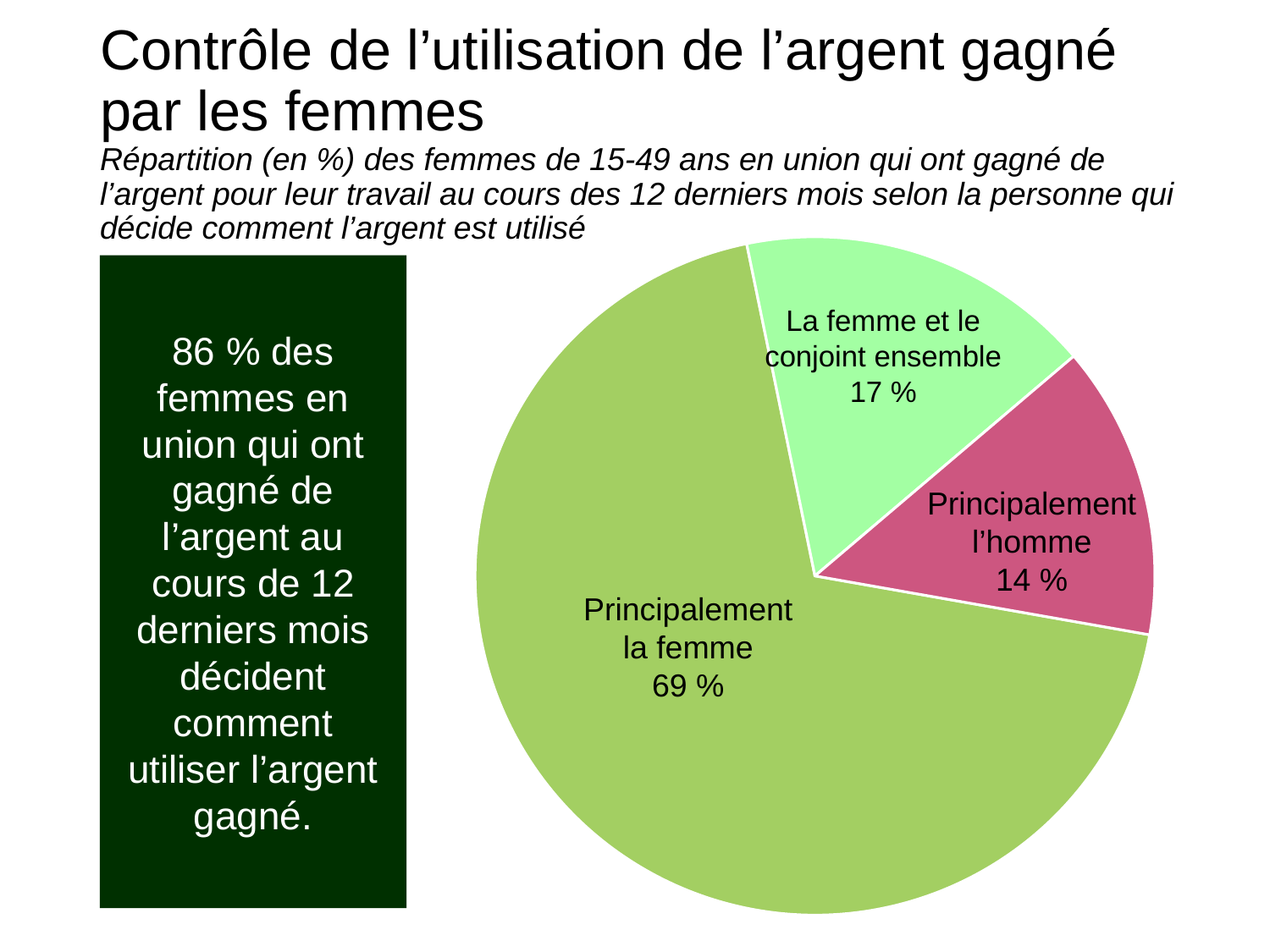

# Contrôle de l’utilisation de l’argent gagné par les femmes
Répartition (en %) des femmes de 15-49 ans en union qui ont gagné de l’argent pour leur travail au cours des 12 derniers mois selon la personne qui décide comment l’argent est utilisé

### Chart

| Category | Sales |
|---|---|
| Principalement la femme | 69.0 |
| La femme et le conjoint ensemble | 17.0 |
| Principalement le conjoint | 14.0 |
86 % des femmes en union qui ont gagné de l’argent au cours de 12 derniers mois décident comment utiliser l’argent gagné.
La femme et le conjoint ensemble
17 %
Principalement l’homme
14 %
Principalement la femme
69 %